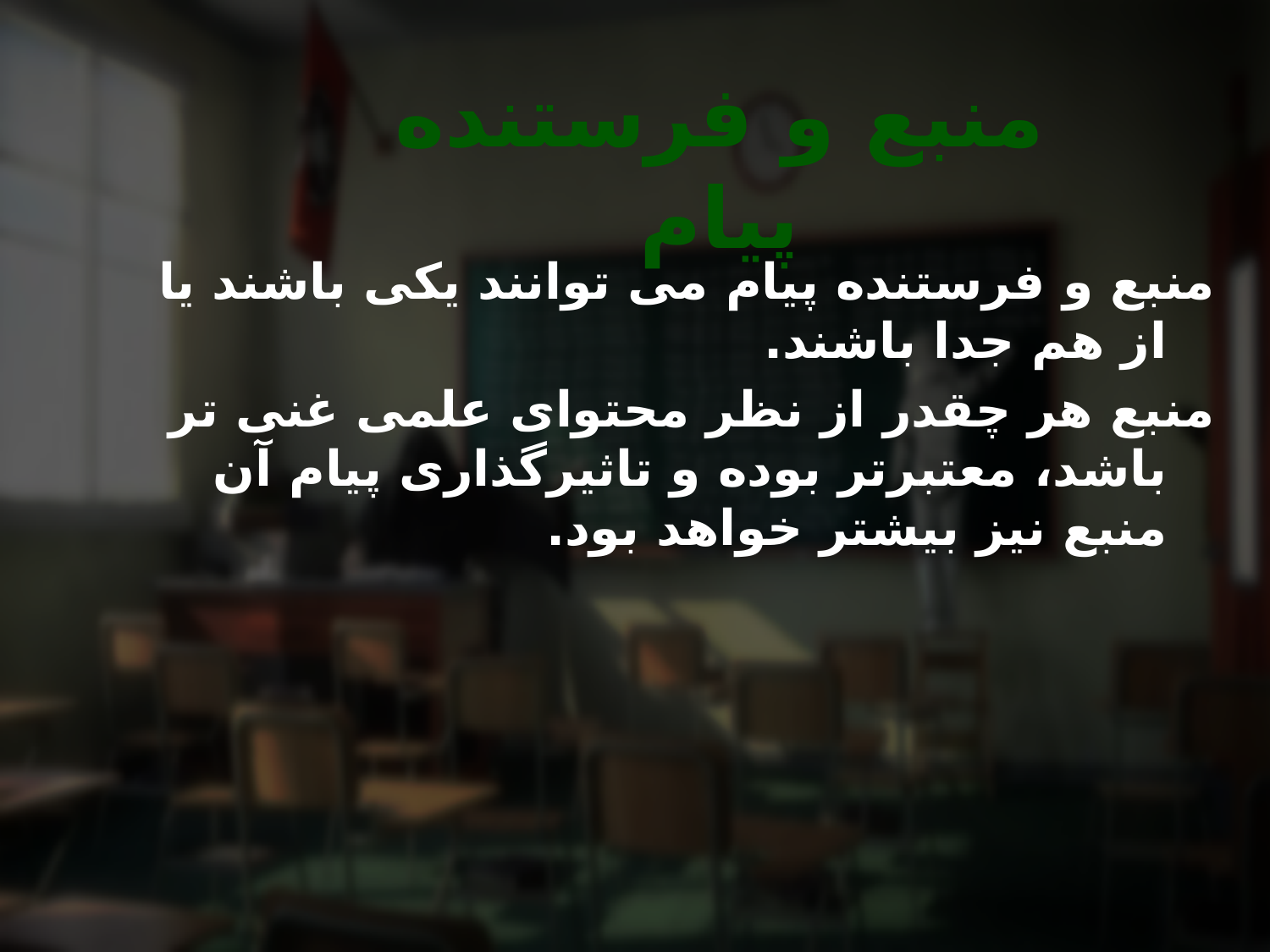

منبع و فرستنده پیام
منبع و فرستنده پیام می توانند یکی باشند یا از هم جدا باشند.
منبع هر چقدر از نظر محتوای علمی غنی تر باشد، معتبرتر بوده و تاثیرگذاری پیام آن منبع نیز بیشتر خواهد بود.